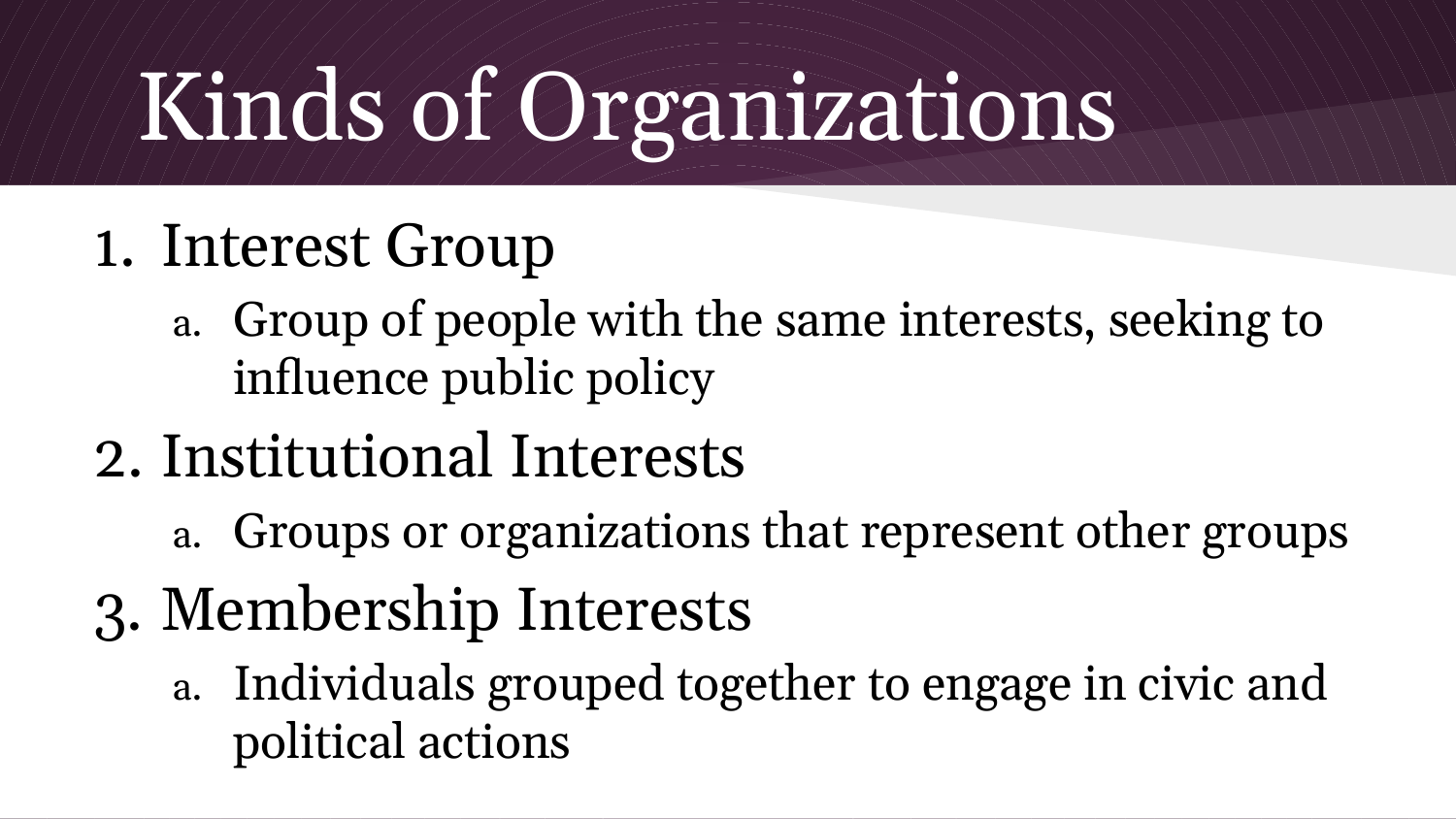

# Kinds of Organizations
Interest Group
Group of people with the same interests, seeking to influence public policy
Institutional Interests
Groups or organizations that represent other groups
Membership Interests
Individuals grouped together to engage in civic and political actions